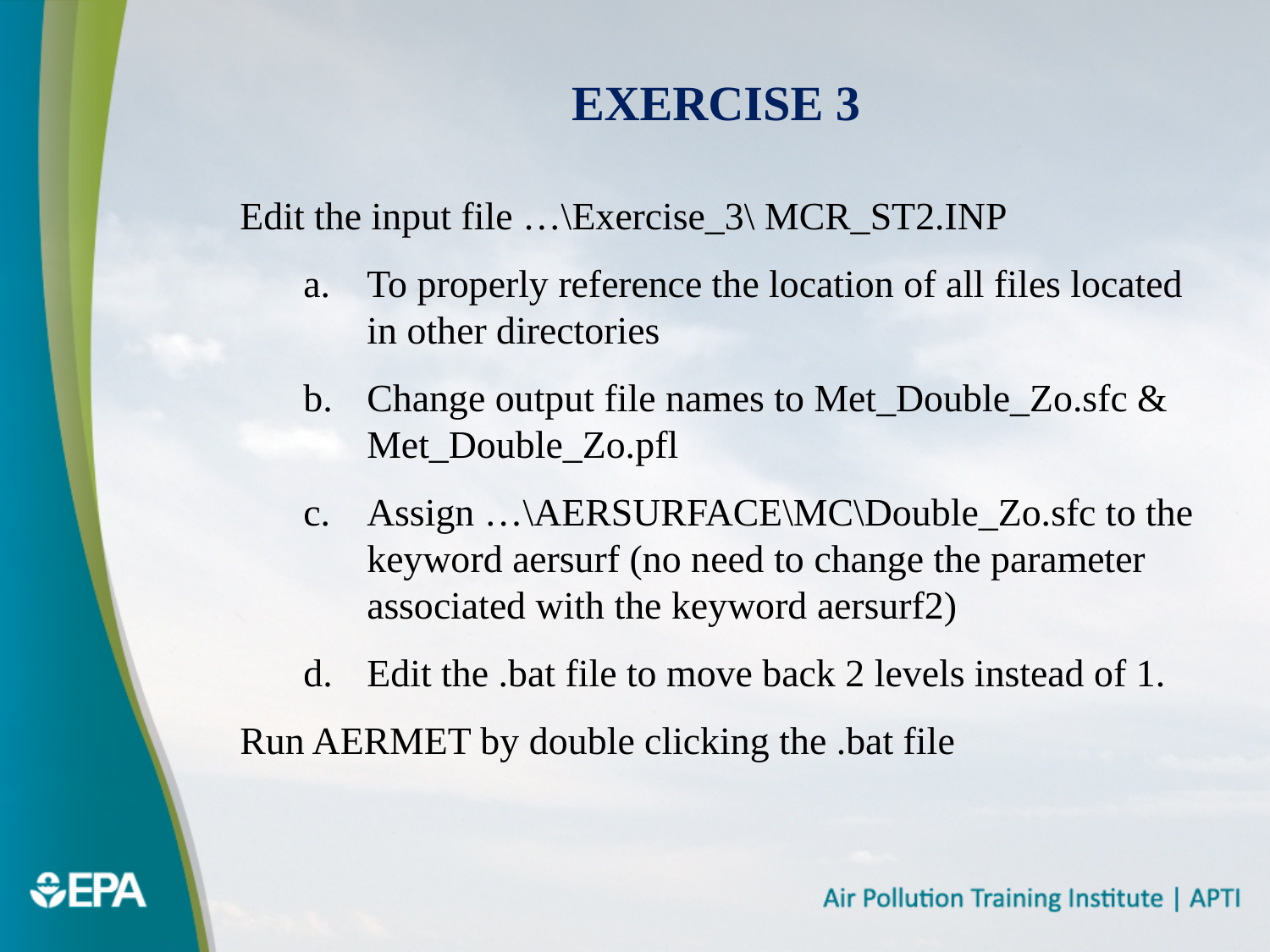

# Exercise 3
Edit the input file …\Exercise_3\ MCR_ST2.INP
To properly reference the location of all files located in other directories
Change output file names to Met_Double_Zo.sfc & Met_Double_Zo.pfl
Assign …\AERSURFACE\MC\Double_Zo.sfc to the keyword aersurf (no need to change the parameter associated with the keyword aersurf2)
Edit the .bat file to move back 2 levels instead of 1.
Run AERMET by double clicking the .bat file